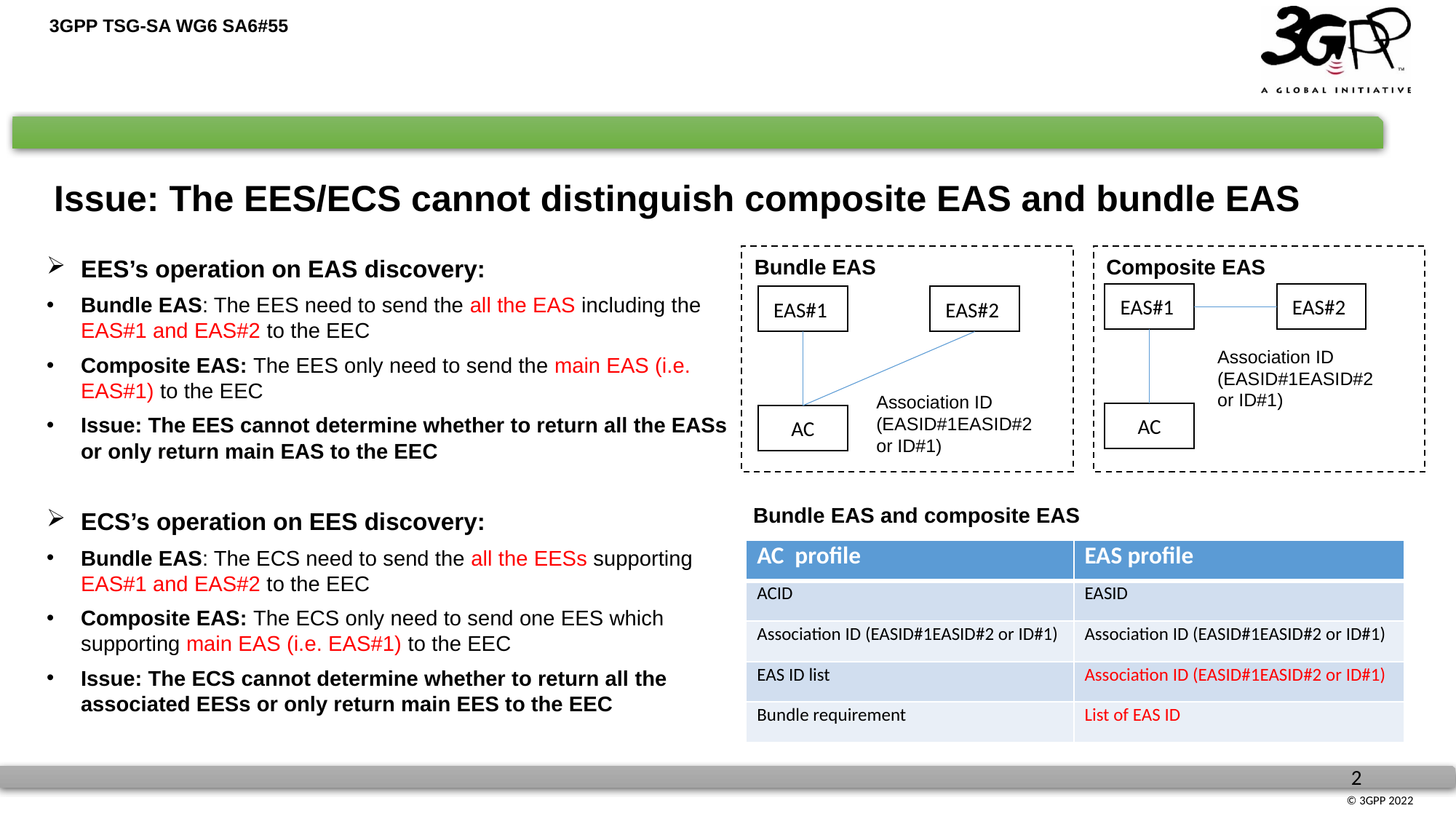

Issue: The EES/ECS cannot distinguish composite EAS and bundle EAS

EES’s operation on EAS discovery:
Bundle EAS: The EES need to send the all the EAS including the EAS#1 and EAS#2 to the EEC
Composite EAS: The EES only need to send the main EAS (i.e. EAS#1) to the EEC
Issue: The EES cannot determine whether to return all the EASs or only return main EAS to the EEC

ECS’s operation on EES discovery:
Bundle EAS: The ECS need to send the all the EESs supporting EAS#1 and EAS#2 to the EEC
Composite EAS: The ECS only need to send one EES which supporting main EAS (i.e. EAS#1) to the EEC
Issue: The ECS cannot determine whether to return all the associated EESs or only return main EES to the EEC

Bundle EAS
Composite EAS
EAS#1
EAS#2
EAS#1
EAS#2
Association ID
(EASID#1EASID#2
or ID#1)
Association ID
(EASID#1EASID#2
or ID#1)
AC
AC
Bundle EAS and composite EAS
| AC profile | EAS profile |
| --- | --- |
| ACID | EASID |
| Association ID (EASID#1EASID#2 or ID#1) | Association ID (EASID#1EASID#2 or ID#1) |
| EAS ID list | Association ID (EASID#1EASID#2 or ID#1) |
| Bundle requirement | List of EAS ID |